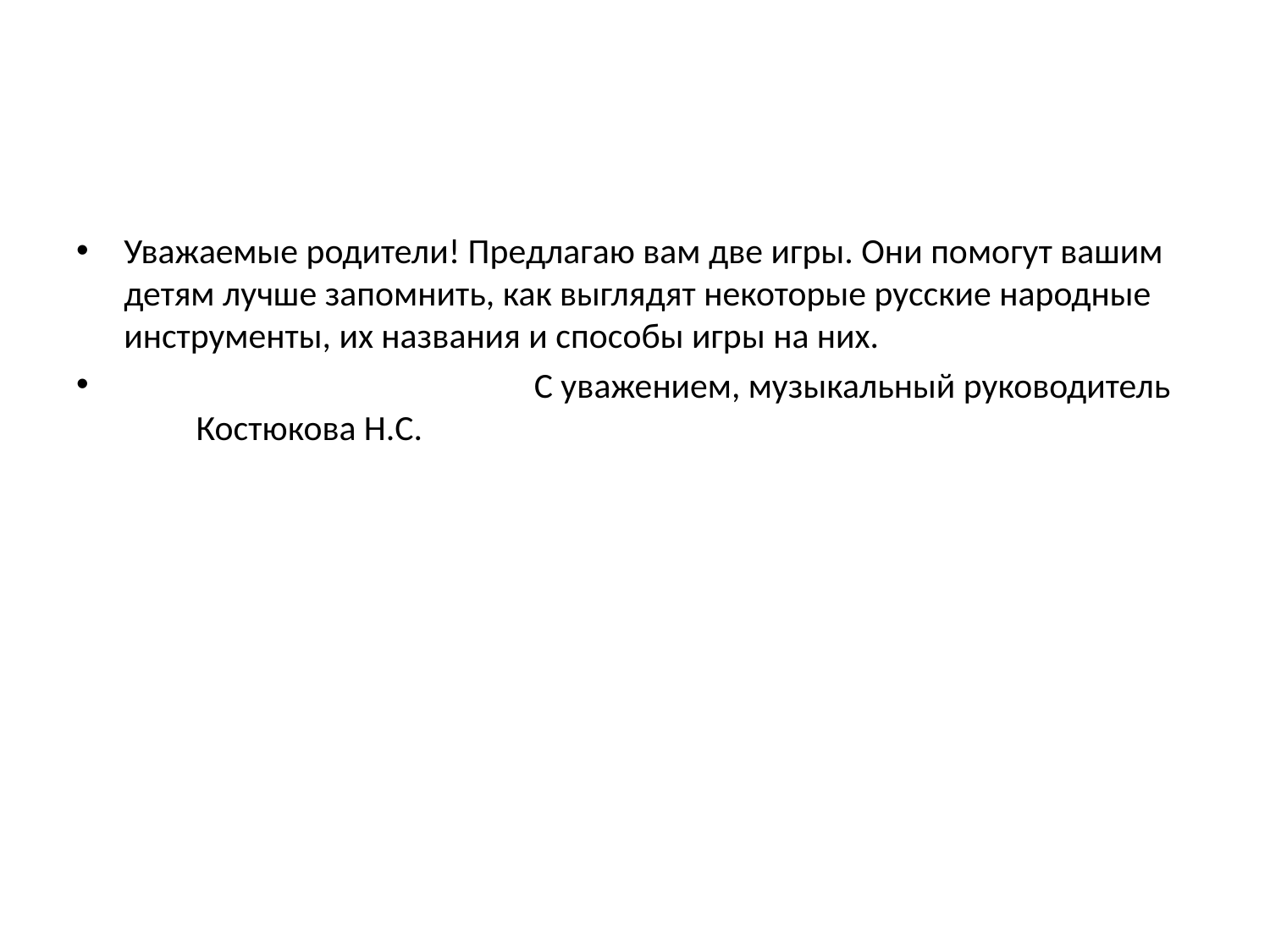

#
Уважаемые родители! Предлагаю вам две игры. Они помогут вашим детям лучше запомнить, как выглядят некоторые русские народные инструменты, их названия и способы игры на них.
                                                   С уважением, музыкальный руководитель            Костюкова Н.С.